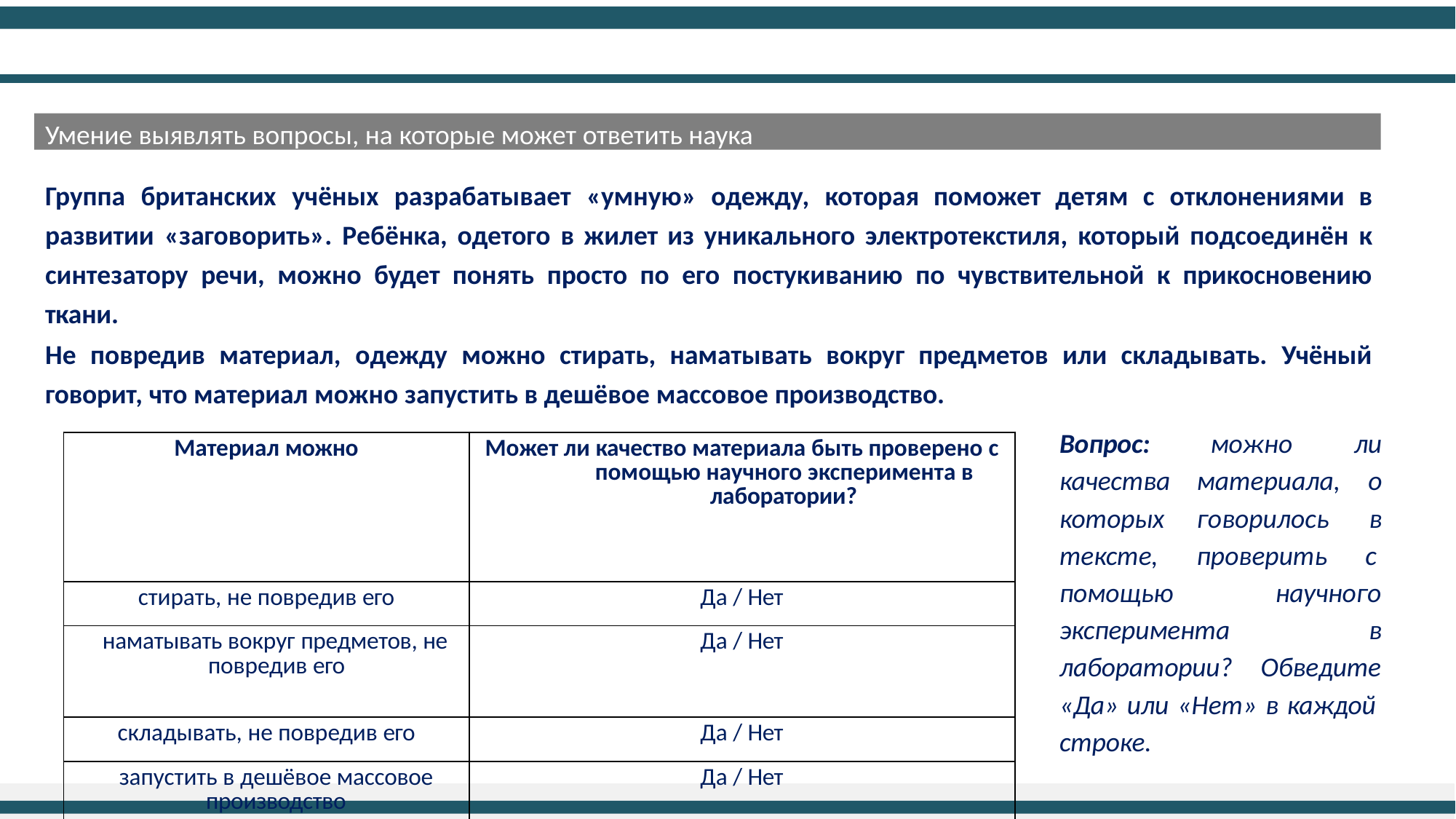

Умение выявлять вопросы, на которые может ответить наука
Группа  британских  учёных  разрабатывает  «умную» одежду,  которая поможет детям с  отклонениями в развитии «заговорить». Ребёнка, одетого в жилет из уникального электротекстиля, который подсоединён к синтезатору речи, можно будет понять просто по его постукиванию по чувствительной к прикосновению ткани.
Не повредив материал, одежду можно стирать, наматывать вокруг предметов или складывать. Учёный говорит, что материал можно запустить в дешёвое массовое производство.
Вопрос: качества которых тексте, помощью
можно     ли материала,  о говорилось   в проверить   с
| Материал можно | Может ли качество материала быть проверено с помощью научного эксперимента в лаборатории? |
| --- | --- |
| стирать, не повредив его | Да / Нет |
| наматывать вокруг предметов, не повредив его | Да / Нет |
| складывать, не повредив его | Да / Нет |
| запустить в дешёвое массовое производство | Да / Нет |
научного
в Обведите
эксперимента лаборатории?
«Да» или «Нет» в каждой строке.